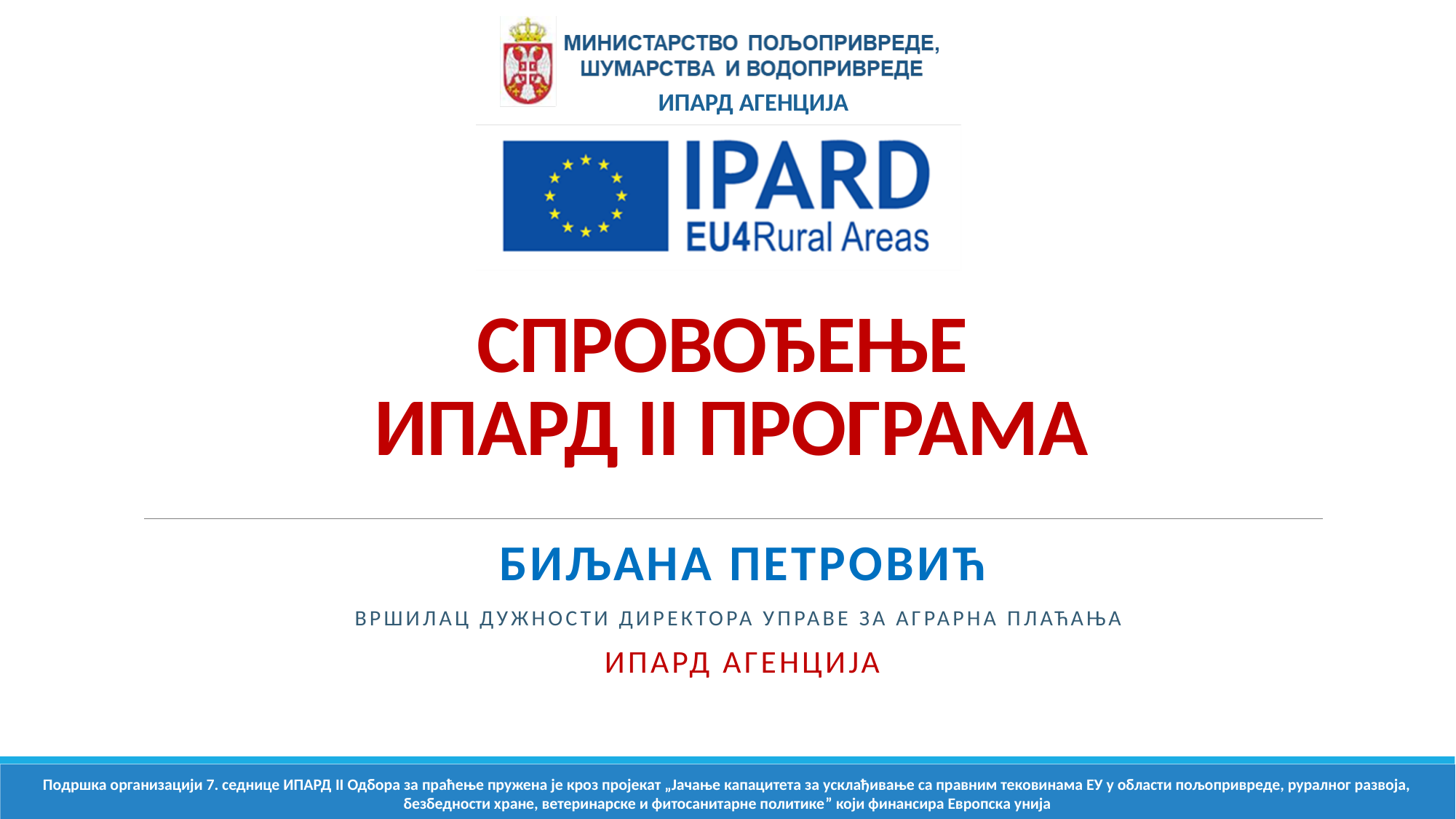

# СПРОВОЂЕЊЕ ИПАРД II ПРОГРАМА
БИЉАНА ПЕТРОВИЋ
Вршилац дужности директора Управе за аграрна плаћања
ИПАРД агенција